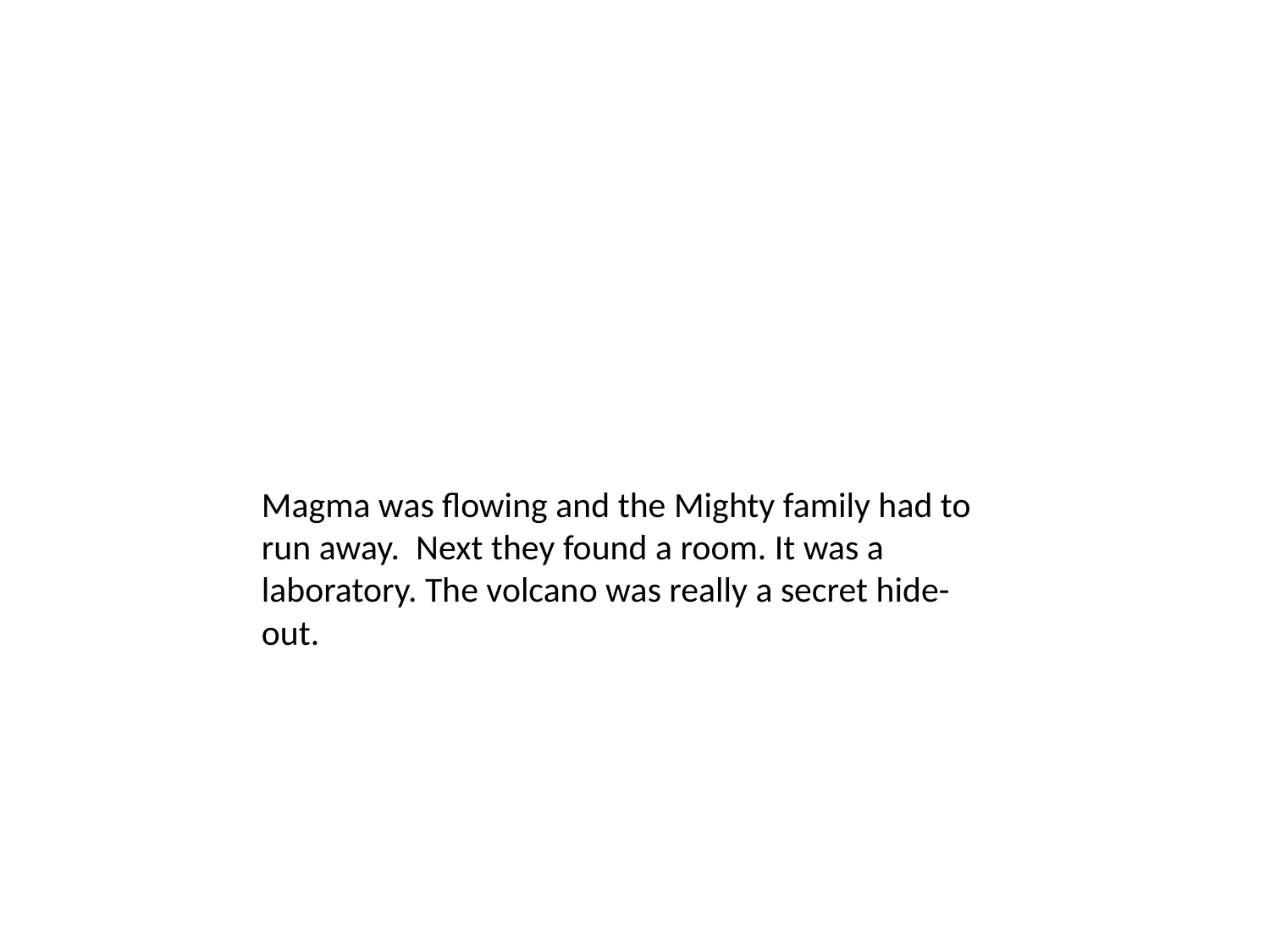

Magma was flowing and the Mighty family had to run away.  Next they found a room. It was a laboratory. The volcano was really a secret hide-out.